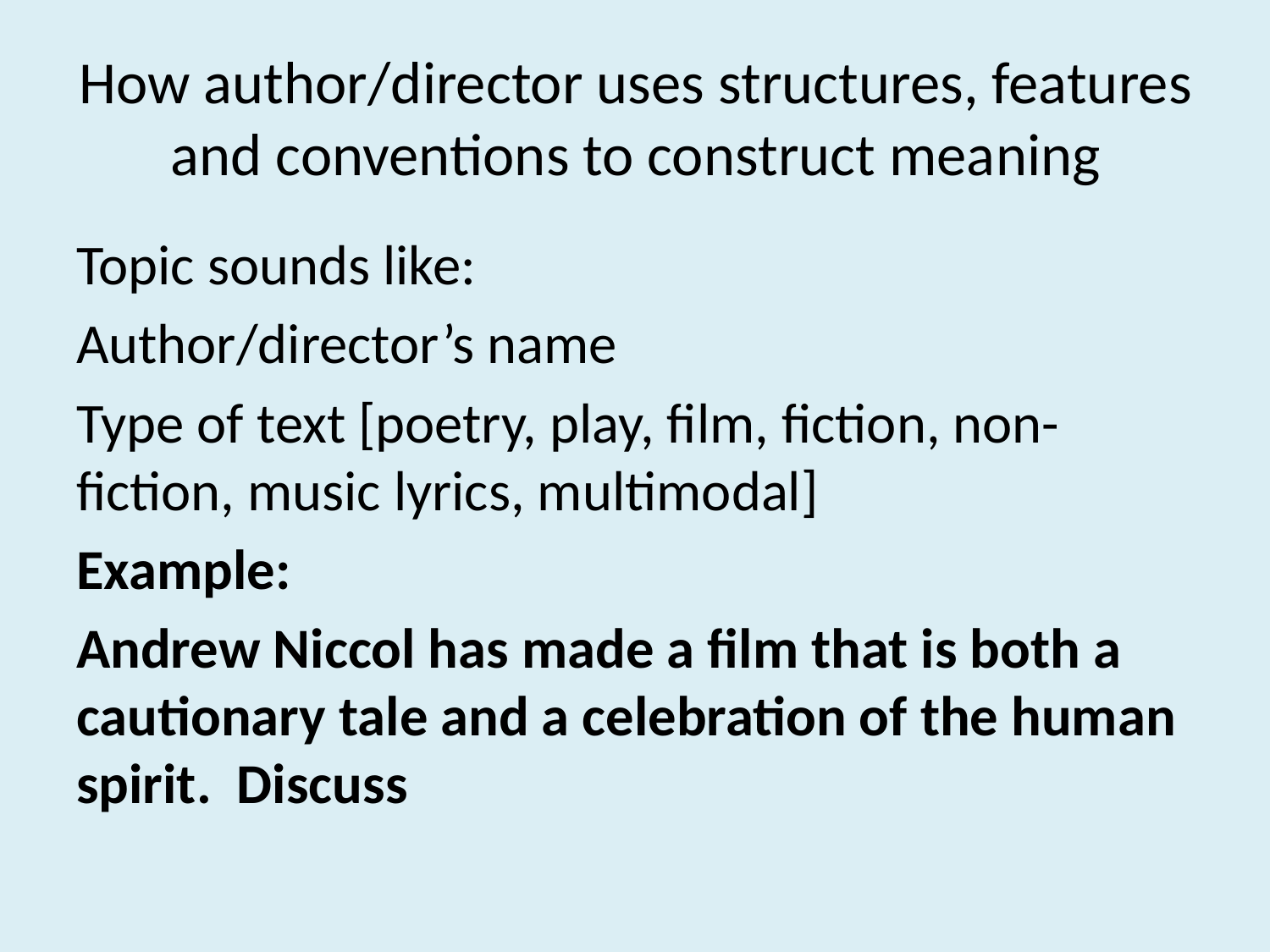

# How author/director uses structures, features and conventions to construct meaning
Topic sounds like:
Author/director’s name
Type of text [poetry, play, film, fiction, non-fiction, music lyrics, multimodal]
Example:
Andrew Niccol has made a film that is both a cautionary tale and a celebration of the human spirit.  Discuss